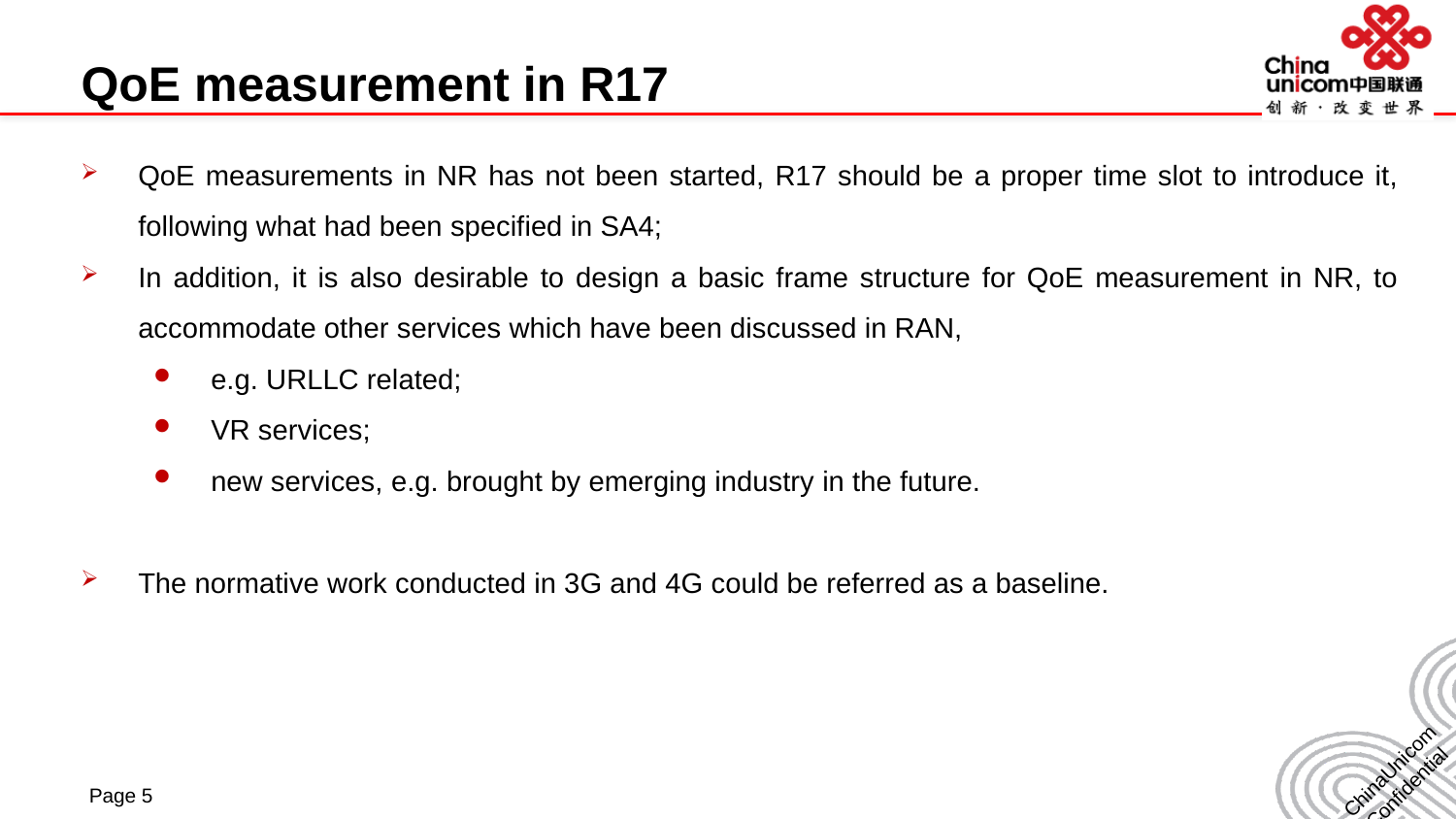

QoE measurement in R17
QoE measurements in NR has not been started, R17 should be a proper time slot to introduce it, following what had been specified in SA4;
In addition, it is also desirable to design a basic frame structure for QoE measurement in NR, to accommodate other services which have been discussed in RAN,
e.g. URLLC related;
VR services;
new services, e.g. brought by emerging industry in the future.

The normative work conducted in 3G and 4G could be referred as a baseline.
Page 5